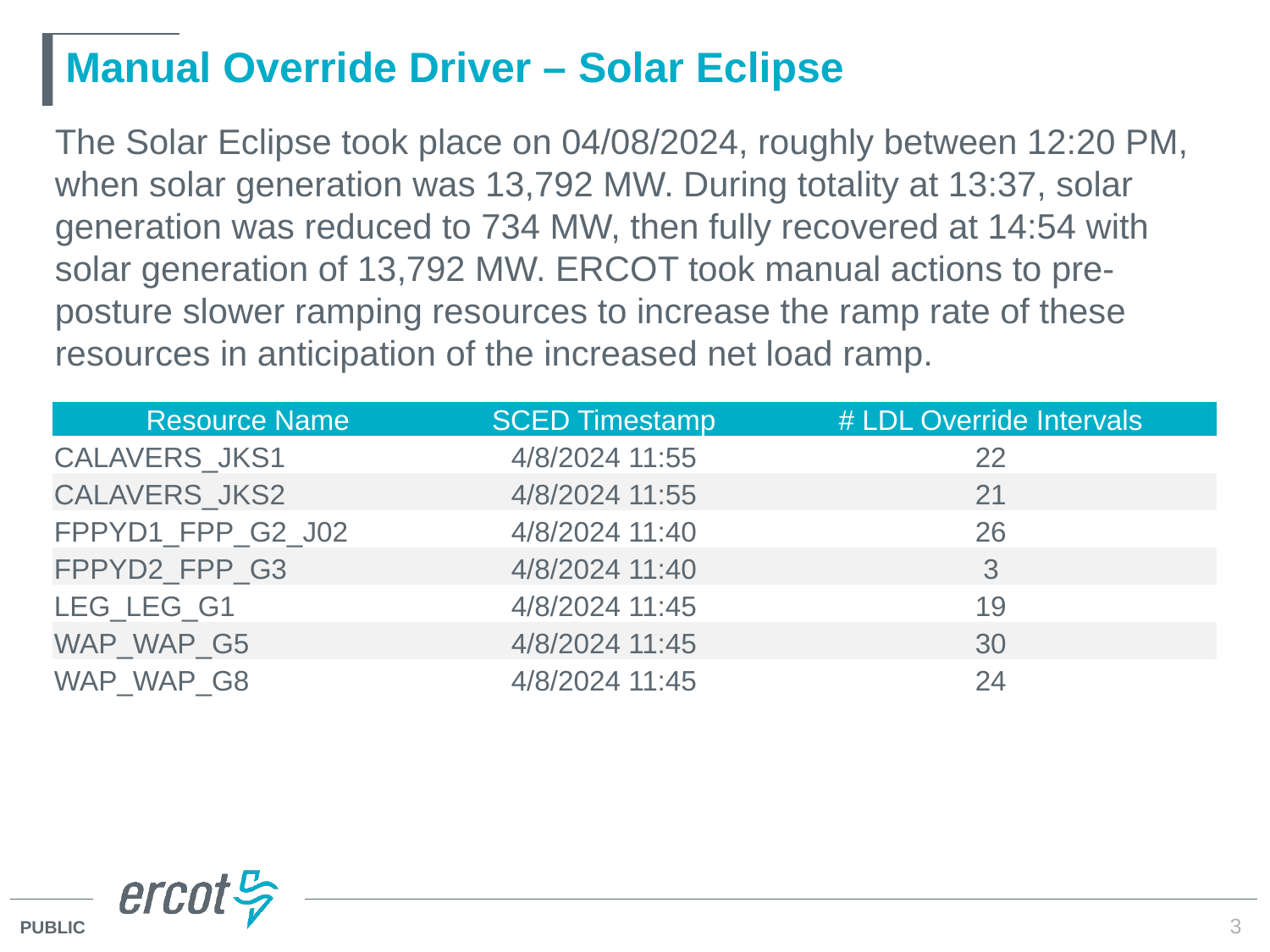

# Manual Override Driver – Solar Eclipse
The Solar Eclipse took place on 04/08/2024, roughly between 12:20 PM, when solar generation was 13,792 MW. During totality at 13:37, solar generation was reduced to 734 MW, then fully recovered at 14:54 with solar generation of 13,792 MW. ERCOT took manual actions to pre-posture slower ramping resources to increase the ramp rate of these resources in anticipation of the increased net load ramp.

| Resource Name | SCED Timestamp | # LDL Override Intervals |
| --- | --- | --- |
| CALAVERS\_JKS1 | 4/8/2024 11:55 | 22 |
| CALAVERS\_JKS2 | 4/8/2024 11:55 | 21 |
| FPPYD1\_FPP\_G2\_J02 | 4/8/2024 11:40 | 26 |
| FPPYD2\_FPP\_G3 | 4/8/2024 11:40 | 3 |
| LEG\_LEG\_G1 | 4/8/2024 11:45 | 19 |
| WAP\_WAP\_G5 | 4/8/2024 11:45 | 30 |
| WAP\_WAP\_G8 | 4/8/2024 11:45 | 24 |
3